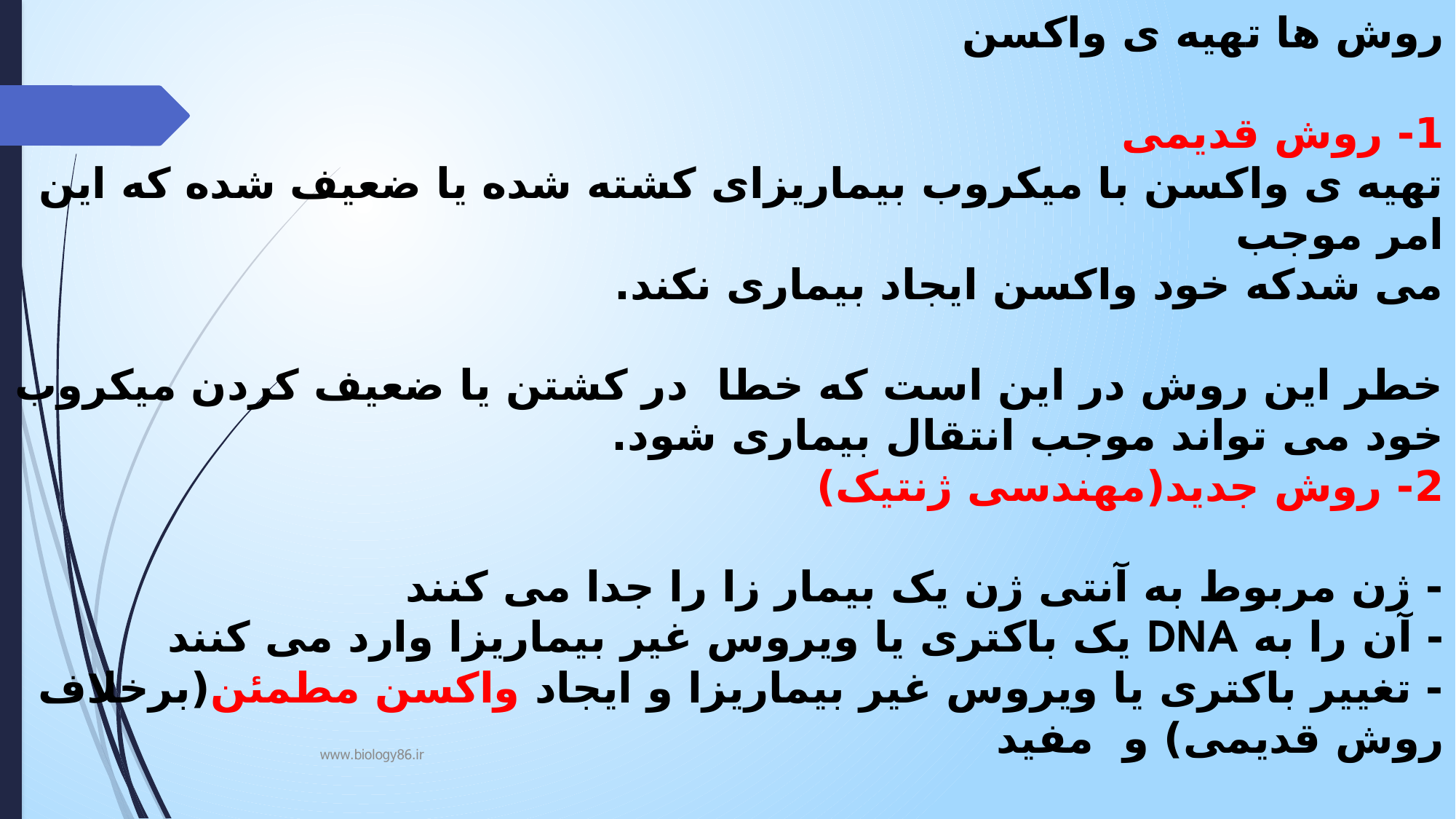

# روش ها تهیه ی واکسن 1- روش قدیمی تهیه ی واکسن با میکروب بیماریزای کشته شده یا ضعیف شده که این امر موجب می شدکه خود واکسن ایجاد بیماری نکند. خطر این روش در این است که خطا  در کشتن یا ضعیف کردن میکروب خود می تواند موجب انتقال بیماری شود. 2- روش جدید(مهندسی ژنتیک) - ژن مربوط به آنتی ژن یک بیمار زا را جدا می کنند - آن را به DNA یک باکتری یا ویروس غیر بیماریزا وارد می کنند - تغییر باکتری یا ویروس غیر بیماریزا و ایجاد واکسن مطمئن(برخلاف روش قدیمی) و  مفید
www.biology86.ir